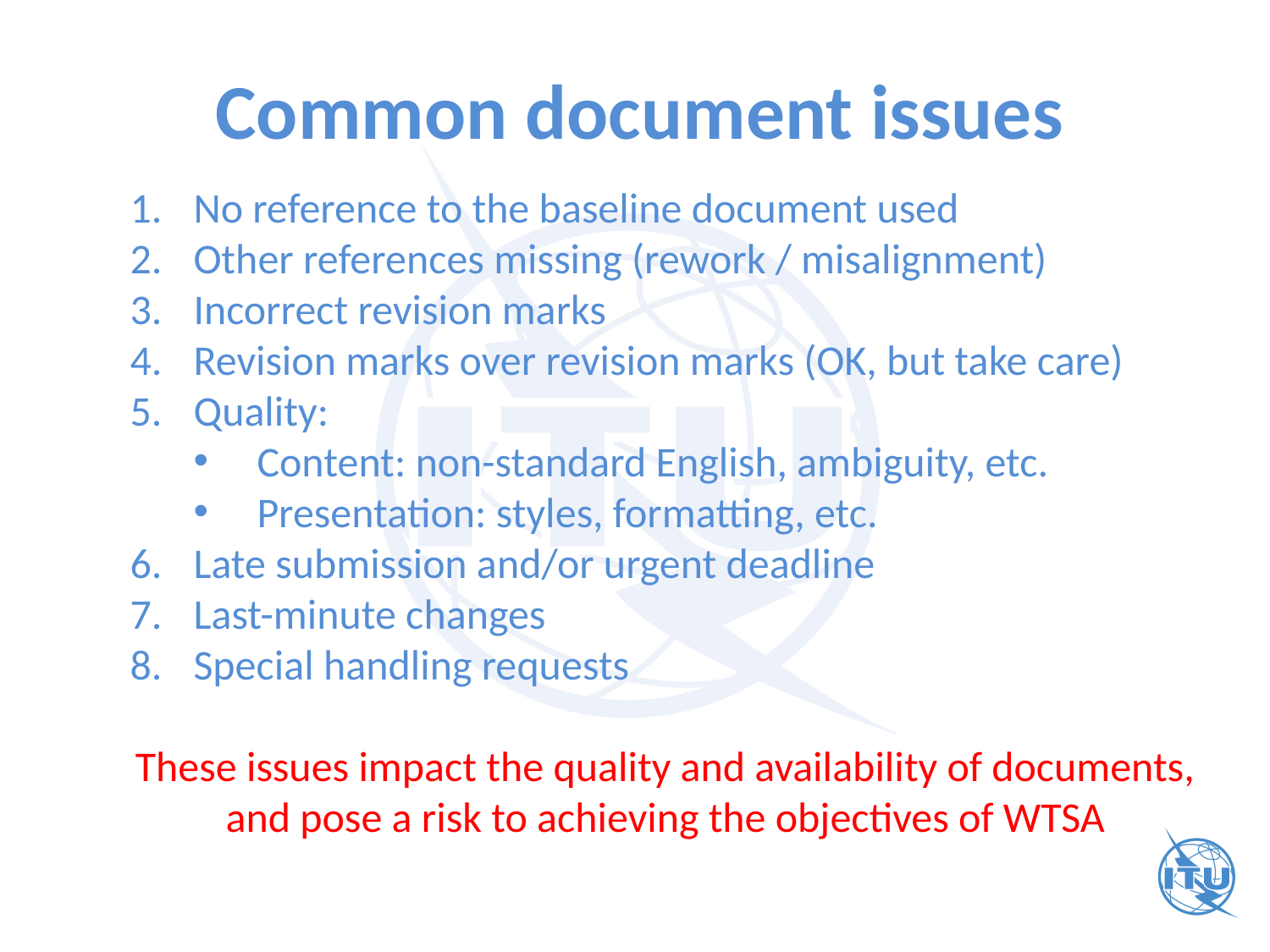

Common document issues
No reference to the baseline document used
Other references missing (rework / misalignment)
Incorrect revision marks
Revision marks over revision marks (OK, but take care)
Quality:
Content: non-standard English, ambiguity, etc.
Presentation: styles, formatting, etc.
Late submission and/or urgent deadline
Last-minute changes
Special handling requests

These issues impact the quality and availability of documents, and pose a risk to achieving the objectives of WTSA